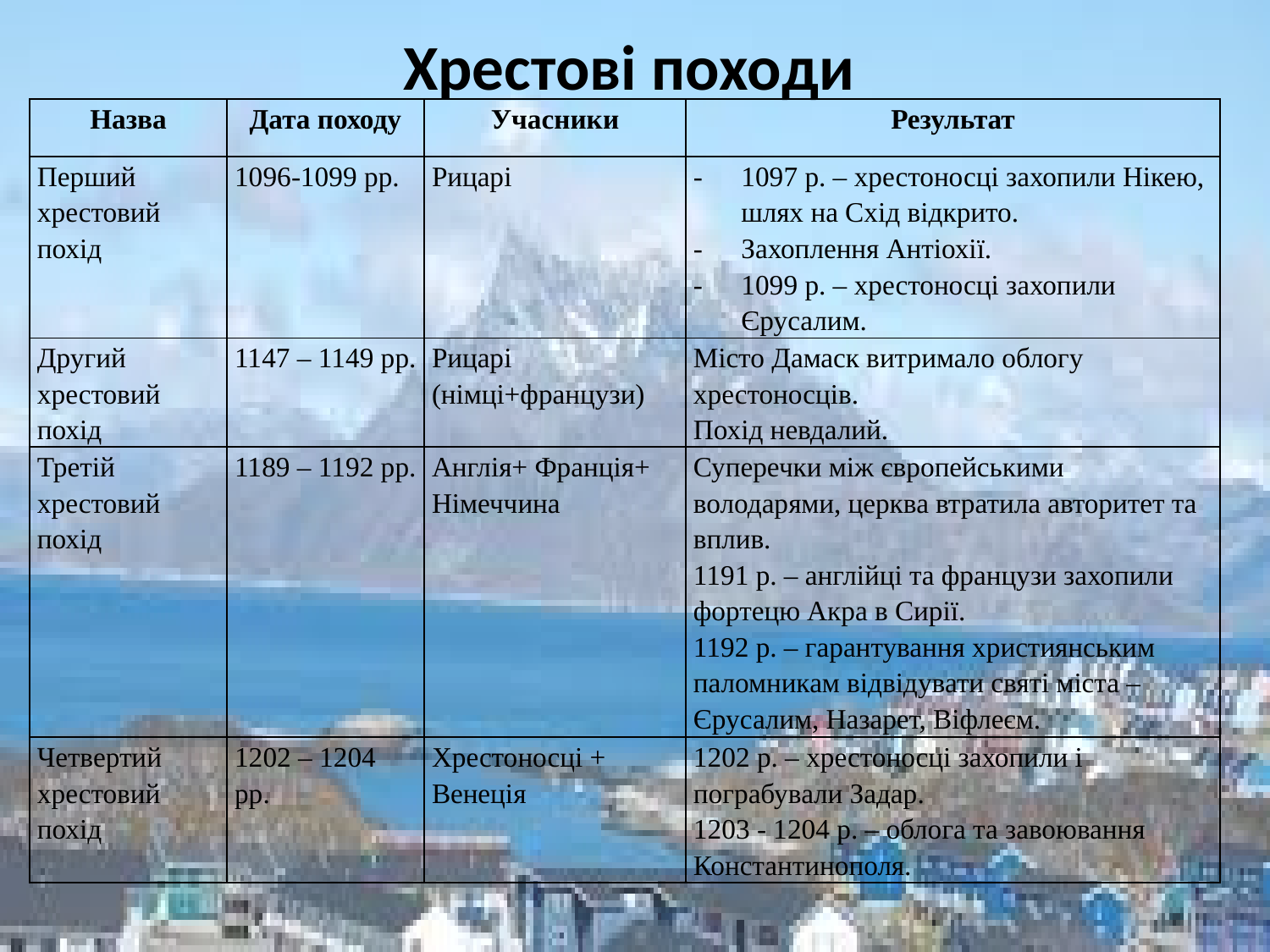

# Хрестові походи
| Назва | Дата походу | Учасники | Результат |
| --- | --- | --- | --- |
| Перший хрестовий похід | 1096-1099 рр. | Рицарі | 1097 р. – хрестоносці захопили Нікею, шлях на Схід відкрито. Захоплення Антіохії. 1099 р. – хрестоносці захопили Єрусалим. |
| Другий хрестовий похід | 1147 – 1149 рр. | Рицарі (німці+французи) | Місто Дамаск витримало облогу хрестоносців. Похід невдалий. |
| Третій хрестовий похід | 1189 – 1192 рр. | Англія+ Франція+ Німеччина | Суперечки між європейськими володарями, церква втратила авторитет та вплив. 1191 р. – англійці та французи захопили фортецю Акра в Сирії. 1192 р. – гарантування християнським паломникам відвідувати святі міста – Єрусалим, Назарет, Віфлеєм. |
| Четвертий хрестовий похід | 1202 – 1204 рр. | Хрестоносці + Венеція | 1202 р. – хрестоносці захопили і пограбували Задар. 1203 - 1204 р. – облога та завоювання Константинополя. |